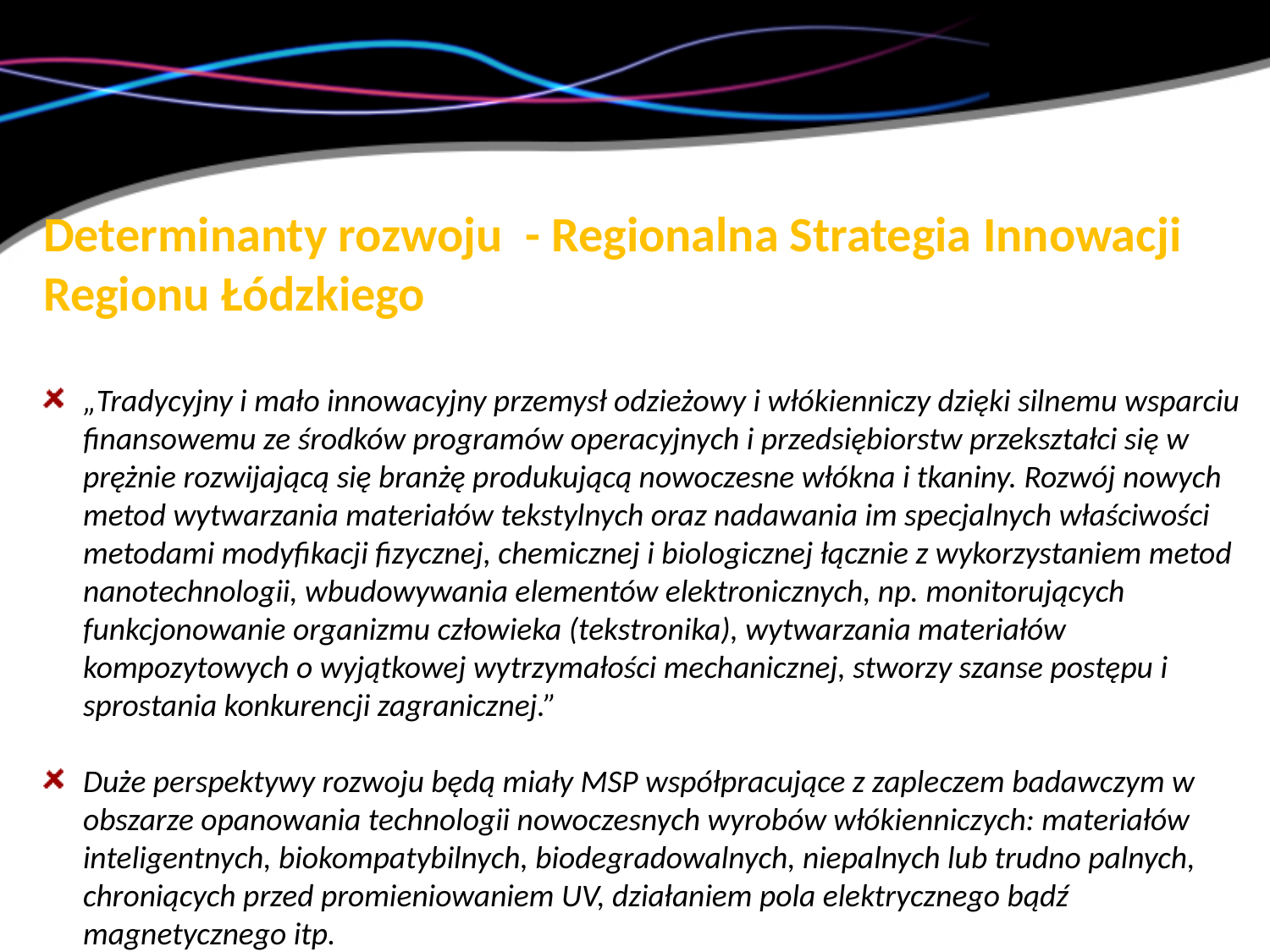

Determinanty rozwoju  - Regionalna Strategia Innowacji Regionu Łódzkiego

„Tradycyjny i mało innowacyjny przemysł odzieżowy i włókienniczy dzięki silnemu wsparciu finansowemu ze środków programów operacyjnych i przedsiębiorstw przekształci się w prężnie rozwijającą się branżę produkującą nowoczesne włókna i tkaniny. Rozwój nowych metod wytwarzania materiałów tekstylnych oraz nadawania im specjalnych właściwości metodami modyfikacji fizycznej, chemicznej i biologicznej łącznie z wykorzystaniem metod nanotechnologii, wbudowywania elementów elektronicznych, np. monitorujących funkcjonowanie organizmu człowieka (tekstronika), wytwarzania materiałów kompozytowych o wyjątkowej wytrzymałości mechanicznej, stworzy szanse postępu i sprostania konkurencji zagranicznej.”

Duże perspektywy rozwoju będą miały MSP współpracujące z zapleczem badawczym w obszarze opanowania technologii nowoczesnych wyrobów włókienniczych: materiałów inteligentnych, biokompatybilnych, biodegradowalnych, niepalnych lub trudno palnych, chroniących przed promieniowaniem UV, działaniem pola elektrycznego bądź magnetycznego itp.